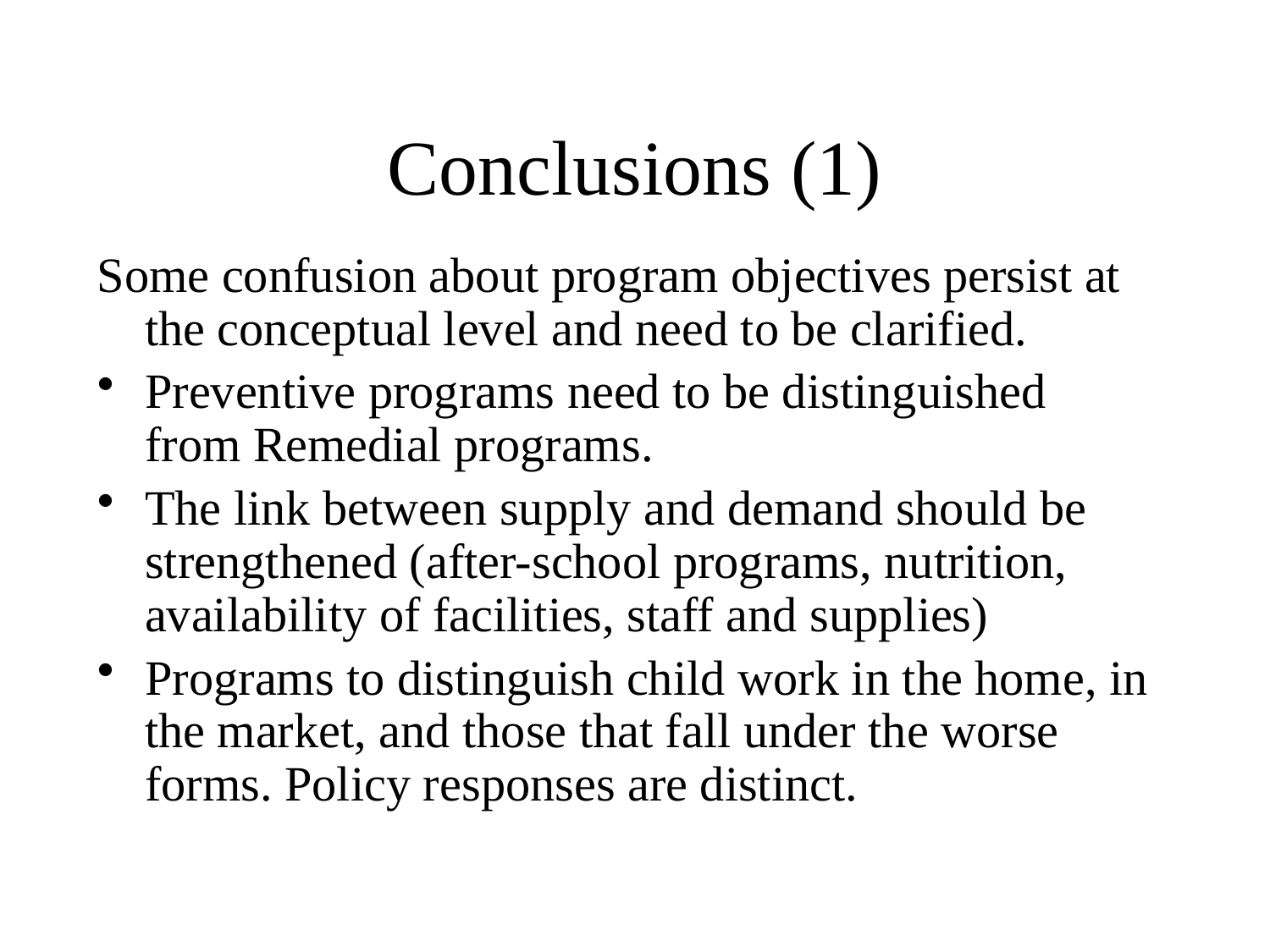

# Conclusions (1)
Some confusion about program objectives persist at the conceptual level and need to be clarified.
Preventive programs need to be distinguished from Remedial programs.
The link between supply and demand should be strengthened (after-school programs, nutrition, availability of facilities, staff and supplies)
Programs to distinguish child work in the home, in the market, and those that fall under the worse forms. Policy responses are distinct.